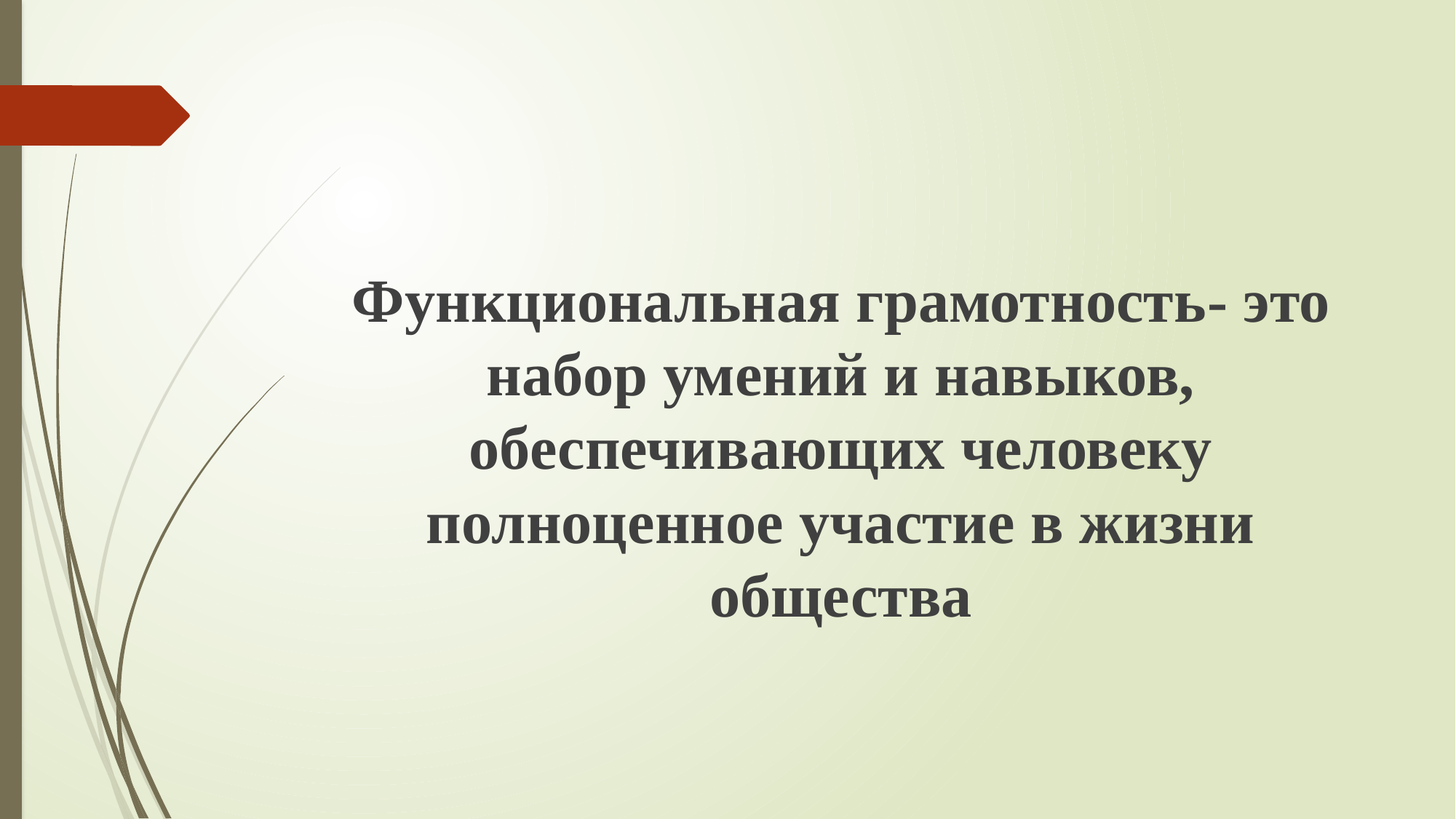

#
Функциональная грамотность- это набор умений и навыков, обеспечивающих человеку полноценное участие в жизни общества